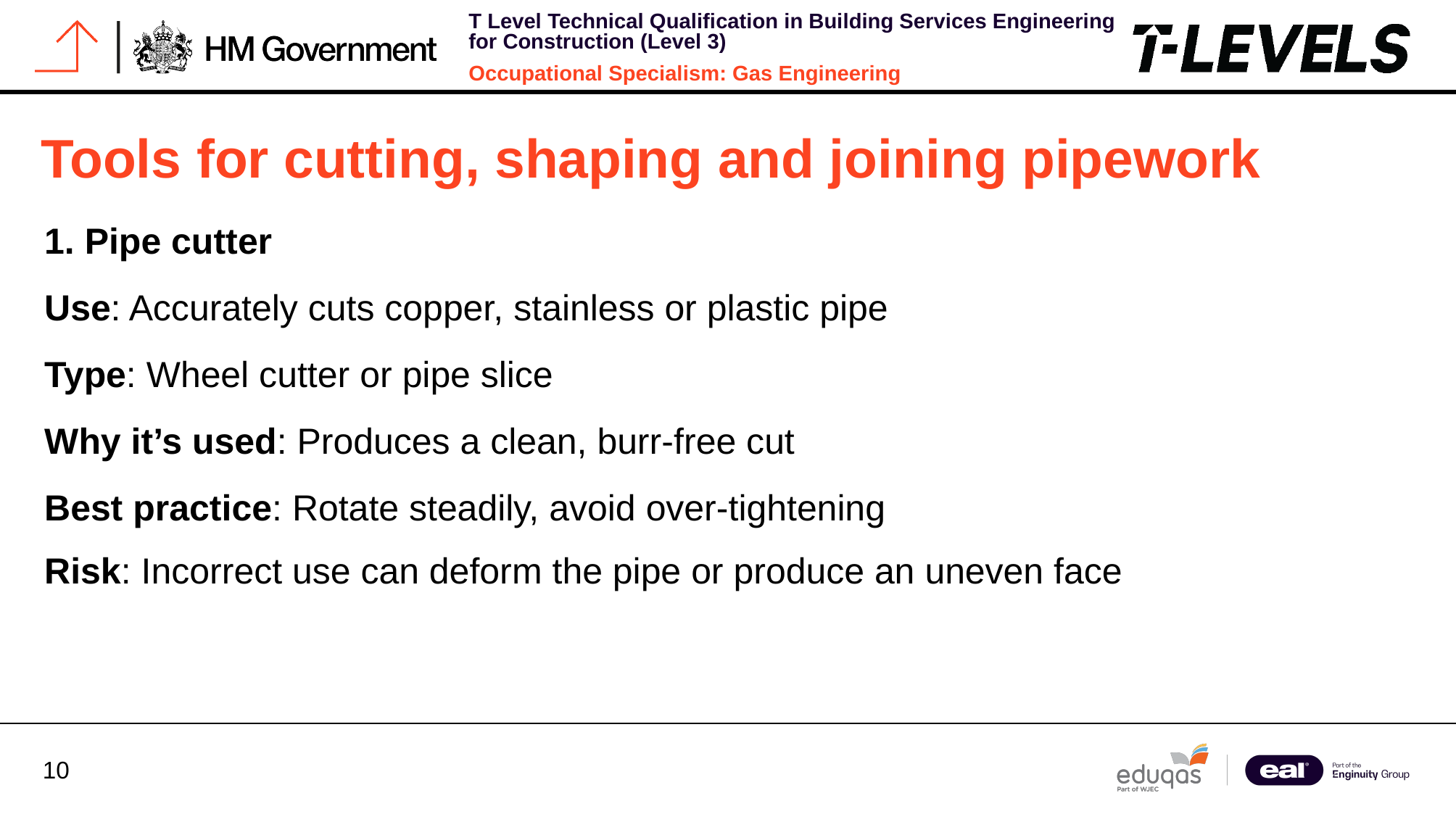

# Tools for cutting, shaping and joining pipework

1. Pipe cutter
Use: Accurately cuts copper, stainless or plastic pipe
Type: Wheel cutter or pipe slice
Why it’s used: Produces a clean, burr-free cut
Best practice: Rotate steadily, avoid over-tightening
Risk: Incorrect use can deform the pipe or produce an uneven face